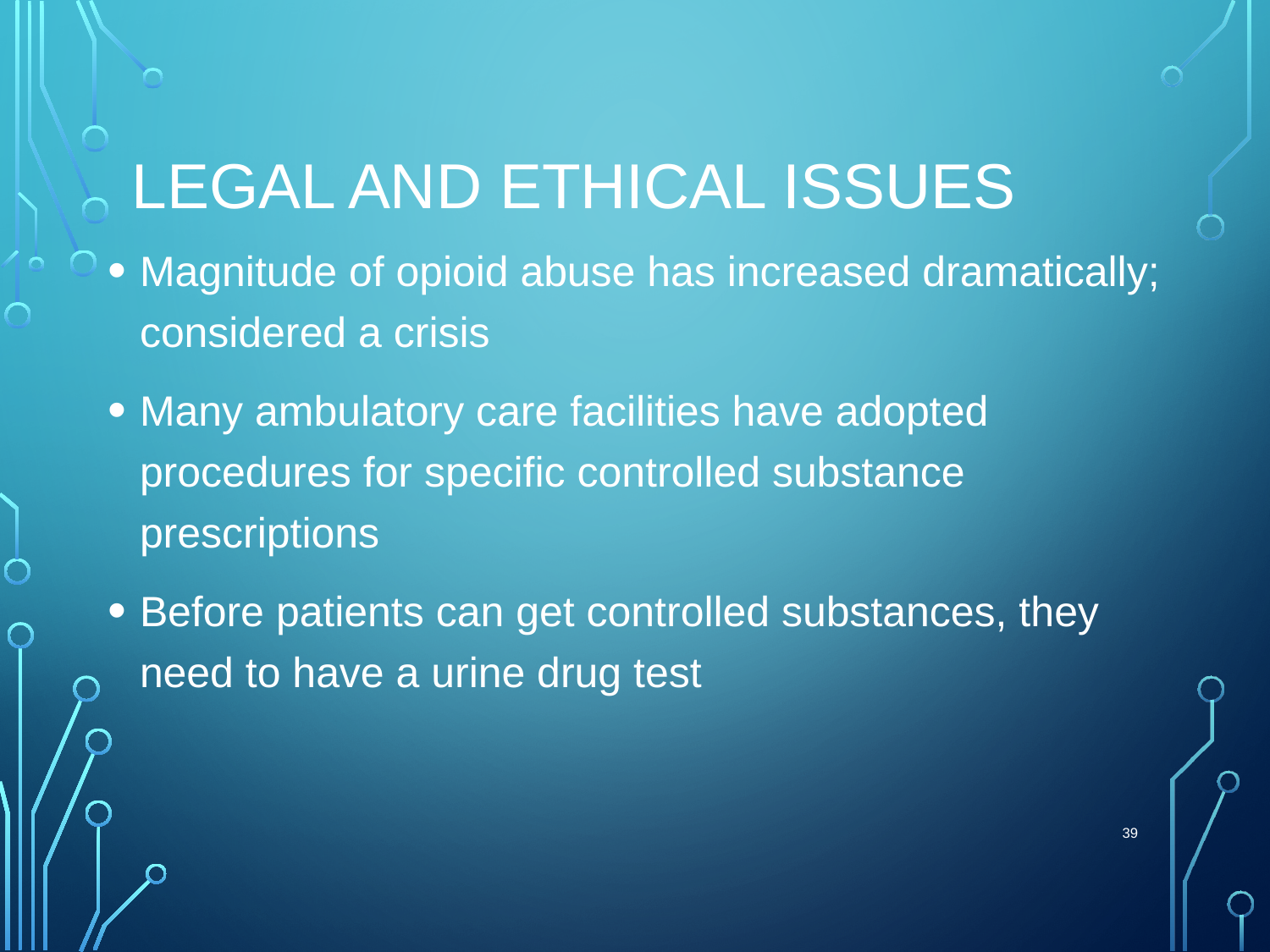

# Legal and Ethical Issues
Magnitude of opioid abuse has increased dramatically; considered a crisis
Many ambulatory care facilities have adopted procedures for specific controlled substance prescriptions
Before patients can get controlled substances, they need to have a urine drug test
 39